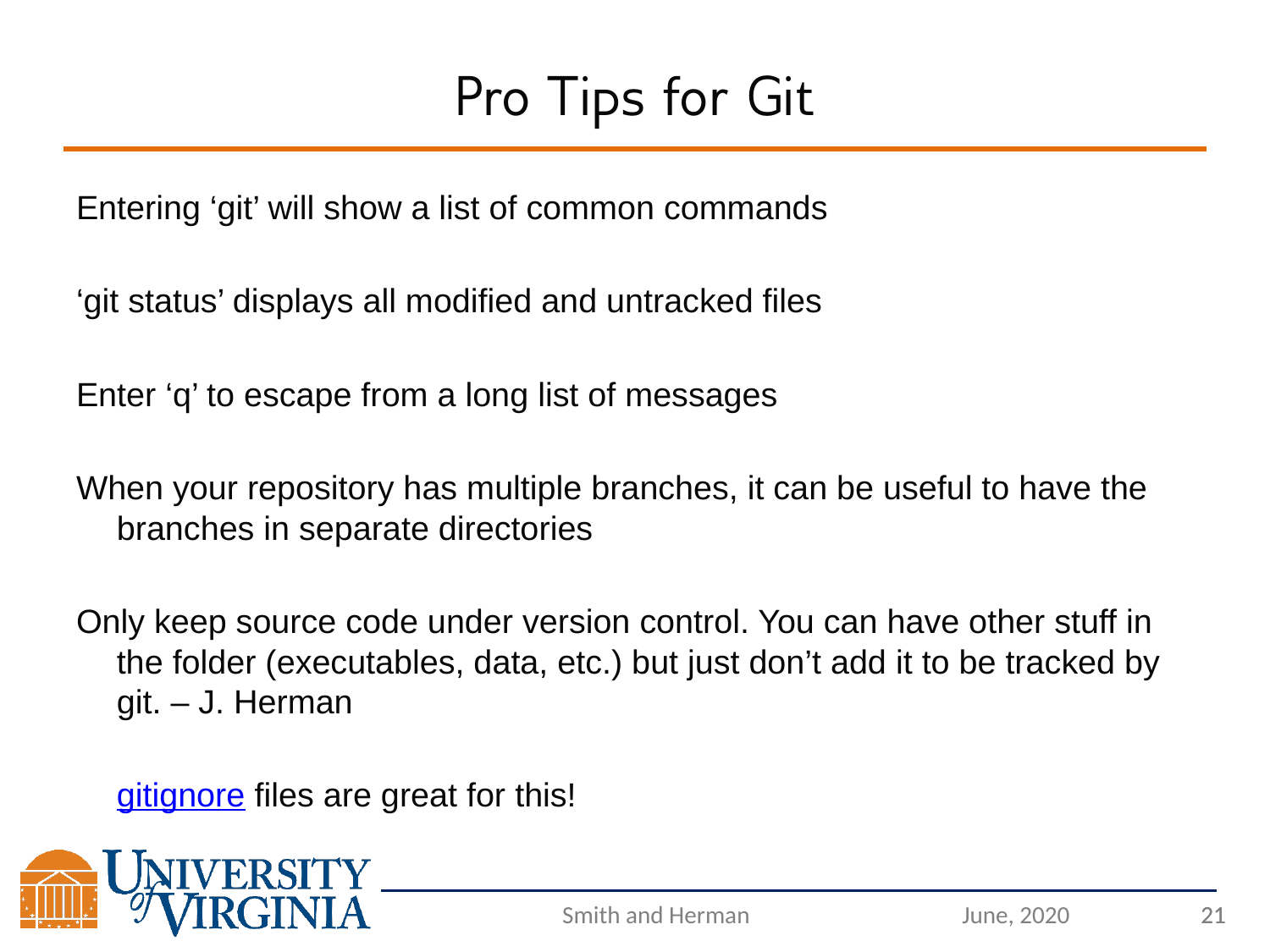

# Pro Tips for Git
Entering ‘git’ will show a list of common commands

‘git status’ displays all modified and untracked files

Enter ‘q’ to escape from a long list of messages

When your repository has multiple branches, it can be useful to have the branches in separate directories

Only keep source code under version control. You can have other stuff in the folder (executables, data, etc.) but just don’t add it to be tracked by git. – J. Herman

	gitignore files are great for this!